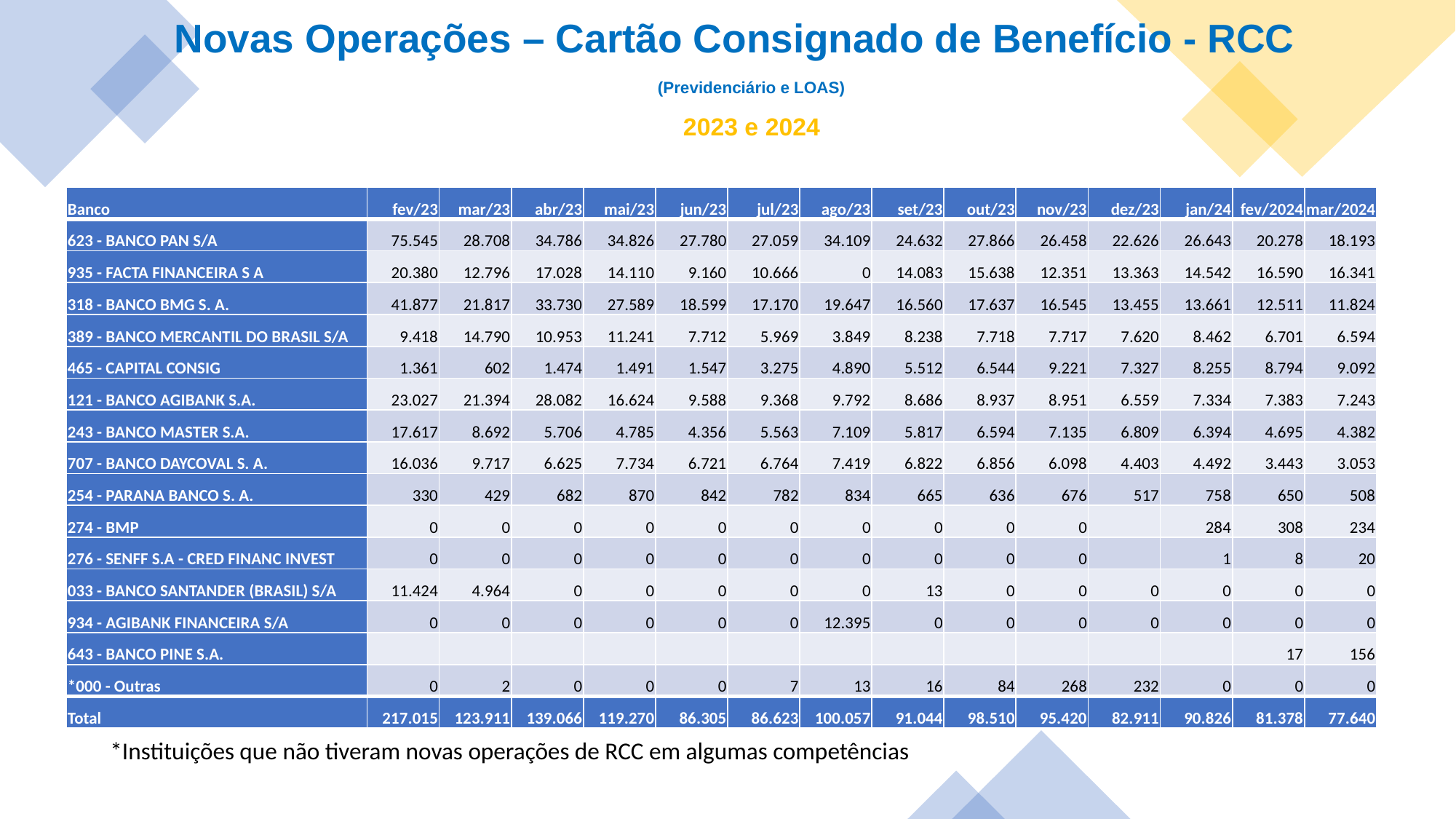

Novas Operações – Cartão Consignado de Benefício - RCC

(Previdenciário e LOAS)
2023 e 2024

| Banco | fev/23 | mar/23 | abr/23 | mai/23 | jun/23 | jul/23 | ago/23 | set/23 | out/23 | nov/23 | dez/23 | jan/24 | fev/2024 | mar/2024 |
| --- | --- | --- | --- | --- | --- | --- | --- | --- | --- | --- | --- | --- | --- | --- |
| 623 - BANCO PAN S/A | 75.545 | 28.708 | 34.786 | 34.826 | 27.780 | 27.059 | 34.109 | 24.632 | 27.866 | 26.458 | 22.626 | 26.643 | 20.278 | 18.193 |
| 935 - FACTA FINANCEIRA S A | 20.380 | 12.796 | 17.028 | 14.110 | 9.160 | 10.666 | 0 | 14.083 | 15.638 | 12.351 | 13.363 | 14.542 | 16.590 | 16.341 |
| 318 - BANCO BMG S. A. | 41.877 | 21.817 | 33.730 | 27.589 | 18.599 | 17.170 | 19.647 | 16.560 | 17.637 | 16.545 | 13.455 | 13.661 | 12.511 | 11.824 |
| 389 - BANCO MERCANTIL DO BRASIL S/A | 9.418 | 14.790 | 10.953 | 11.241 | 7.712 | 5.969 | 3.849 | 8.238 | 7.718 | 7.717 | 7.620 | 8.462 | 6.701 | 6.594 |
| 465 - CAPITAL CONSIG | 1.361 | 602 | 1.474 | 1.491 | 1.547 | 3.275 | 4.890 | 5.512 | 6.544 | 9.221 | 7.327 | 8.255 | 8.794 | 9.092 |
| 121 - BANCO AGIBANK S.A. | 23.027 | 21.394 | 28.082 | 16.624 | 9.588 | 9.368 | 9.792 | 8.686 | 8.937 | 8.951 | 6.559 | 7.334 | 7.383 | 7.243 |
| 243 - BANCO MASTER S.A. | 17.617 | 8.692 | 5.706 | 4.785 | 4.356 | 5.563 | 7.109 | 5.817 | 6.594 | 7.135 | 6.809 | 6.394 | 4.695 | 4.382 |
| 707 - BANCO DAYCOVAL S. A. | 16.036 | 9.717 | 6.625 | 7.734 | 6.721 | 6.764 | 7.419 | 6.822 | 6.856 | 6.098 | 4.403 | 4.492 | 3.443 | 3.053 |
| 254 - PARANA BANCO S. A. | 330 | 429 | 682 | 870 | 842 | 782 | 834 | 665 | 636 | 676 | 517 | 758 | 650 | 508 |
| 274 - BMP | 0 | 0 | 0 | 0 | 0 | 0 | 0 | 0 | 0 | 0 |  | 284 | 308 | 234 |
| 276 - SENFF S.A - CRED FINANC INVEST | 0 | 0 | 0 | 0 | 0 | 0 | 0 | 0 | 0 | 0 |  | 1 | 8 | 20 |
| 033 - BANCO SANTANDER (BRASIL) S/A | 11.424 | 4.964 | 0 | 0 | 0 | 0 | 0 | 13 | 0 | 0 | 0 | 0 | 0 | 0 |
| 934 - AGIBANK FINANCEIRA S/A | 0 | 0 | 0 | 0 | 0 | 0 | 12.395 | 0 | 0 | 0 | 0 | 0 | 0 | 0 |
| 643 - BANCO PINE S.A. |  |  |  |  |  |  |  |  |  |  |  |  | 17 | 156 |
| \*000 - Outras | 0 | 2 | 0 | 0 | 0 | 7 | 13 | 16 | 84 | 268 | 232 | 0 | 0 | 0 |
| Total | 217.015 | 123.911 | 139.066 | 119.270 | 86.305 | 86.623 | 100.057 | 91.044 | 98.510 | 95.420 | 82.911 | 90.826 | 81.378 | 77.640 |
*Instituições que não tiveram novas operações de RCC em algumas competências